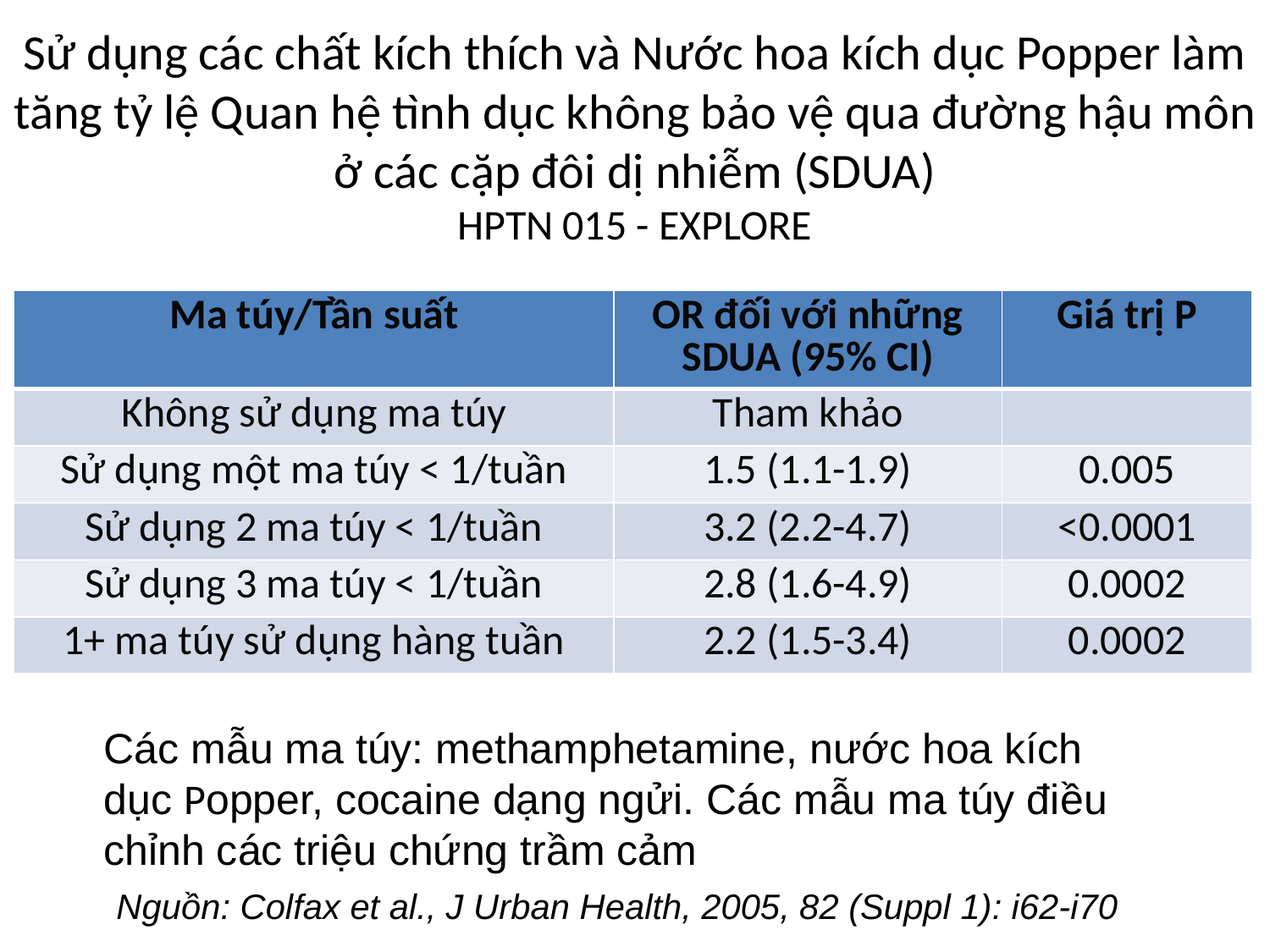

Sử dụng các chất kích thích và Nước hoa kích dục Popper làm tăng tỷ lệ Quan hệ tình dục không bảo vệ qua đường hậu môn ở các cặp đôi dị nhiễm (SDUA)
HPTN 015 - EXPLORE
| Ma túy/Tần suất | OR đối với những SDUA (95% CI) | Giá trị P |
| --- | --- | --- |
| Không sử dụng ma túy | Tham khảo |  |
| Sử dụng một ma túy < 1/tuần | 1.5 (1.1-1.9) | 0.005 |
| Sử dụng 2 ma túy < 1/tuần | 3.2 (2.2-4.7) | <0.0001 |
| Sử dụng 3 ma túy < 1/tuần | 2.8 (1.6-4.9) | 0.0002 |
| 1+ ma túy sử dụng hàng tuần | 2.2 (1.5-3.4) | 0.0002 |
Các mẫu ma túy: methamphetamine, nước hoa kích dục Popper, cocaine dạng ngửi. Các mẫu ma túy điều chỉnh các triệu chứng trầm cảm
Nguồn: Colfax et al., J Urban Health, 2005, 82 (Suppl 1): i62-i70